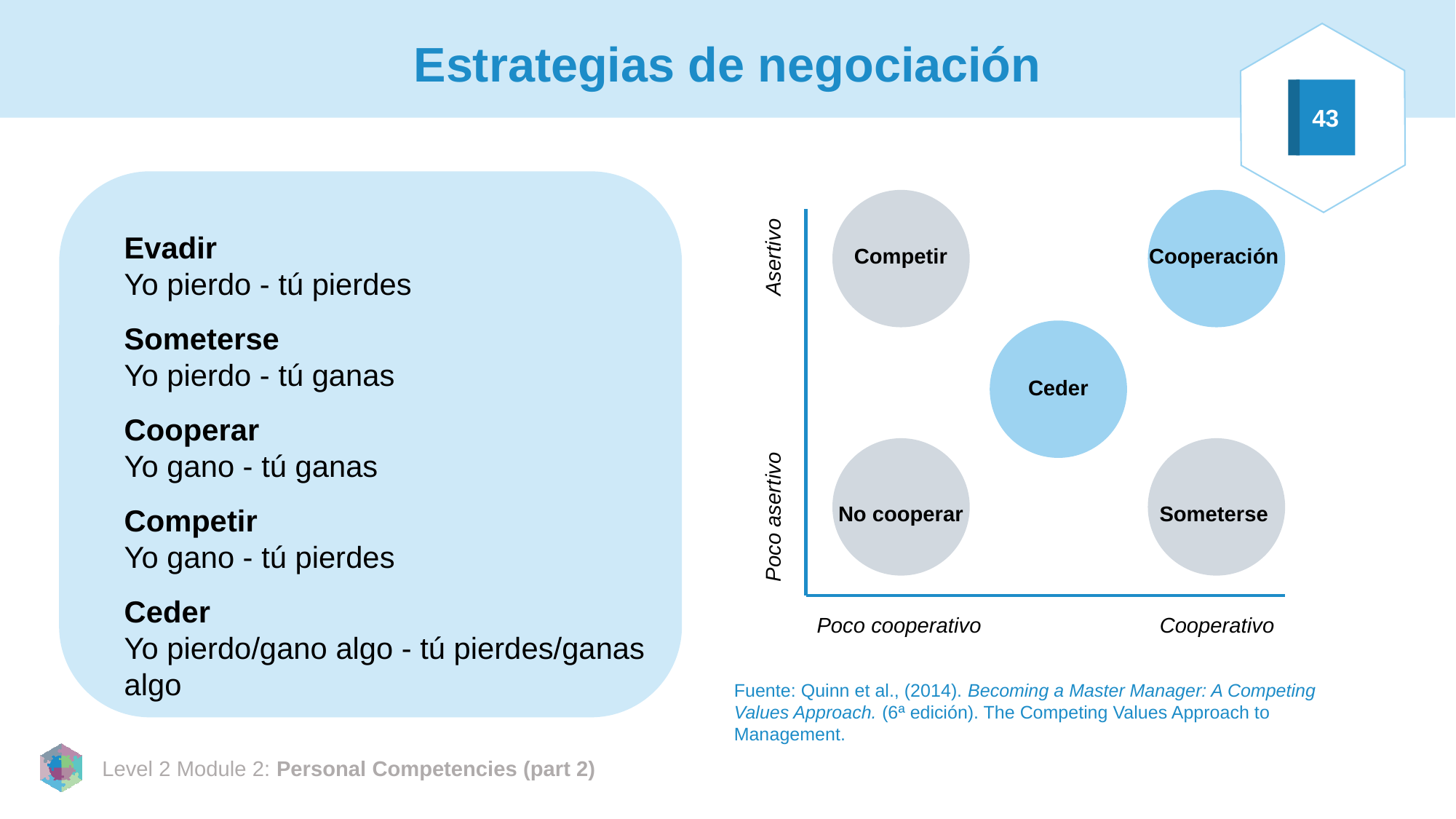

# Estrategias de negociación

43

Evadir
Yo pierdo - tú pierdes
Someterse
Yo pierdo - tú ganas
Cooperar
Yo gano - tú ganas
Competir
Yo gano - tú pierdes
Ceder
Yo pierdo/gano algo - tú pierdes/ganas algo
Competir
Cooperación
Asertivo

Ceder

No cooperar
Someterse
Poco asertivo
Poco cooperativo
Cooperativo
Fuente: Quinn et al., (2014). Becoming a Master Manager: A Competing Values Approach. (6ª edición). The Competing Values Approach to Management.